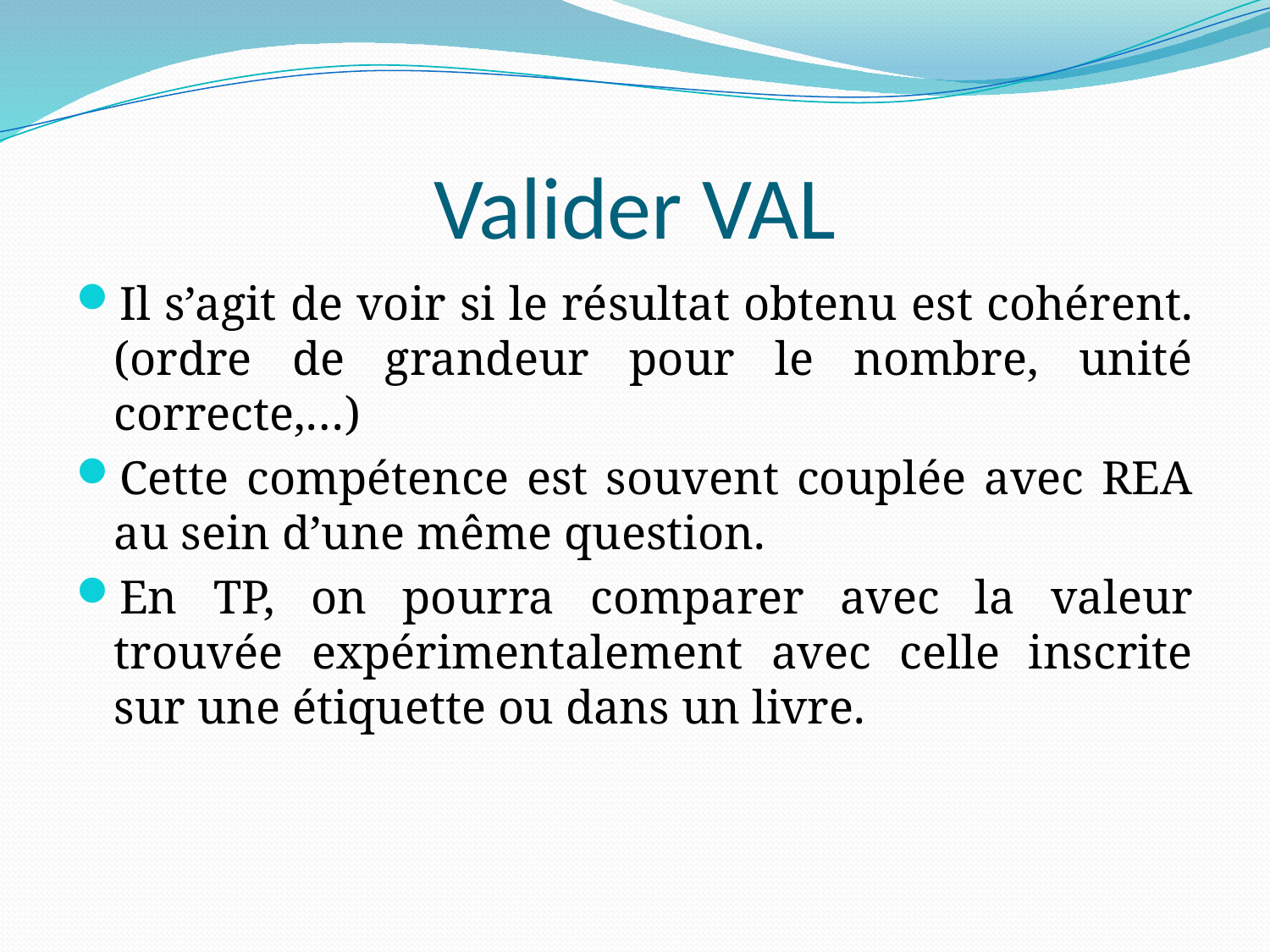

# Valider VAL
Il s’agit de voir si le résultat obtenu est cohérent. (ordre de grandeur pour le nombre, unité correcte,…)
Cette compétence est souvent couplée avec REA au sein d’une même question.
En TP, on pourra comparer avec la valeur trouvée expérimentalement avec celle inscrite sur une étiquette ou dans un livre.